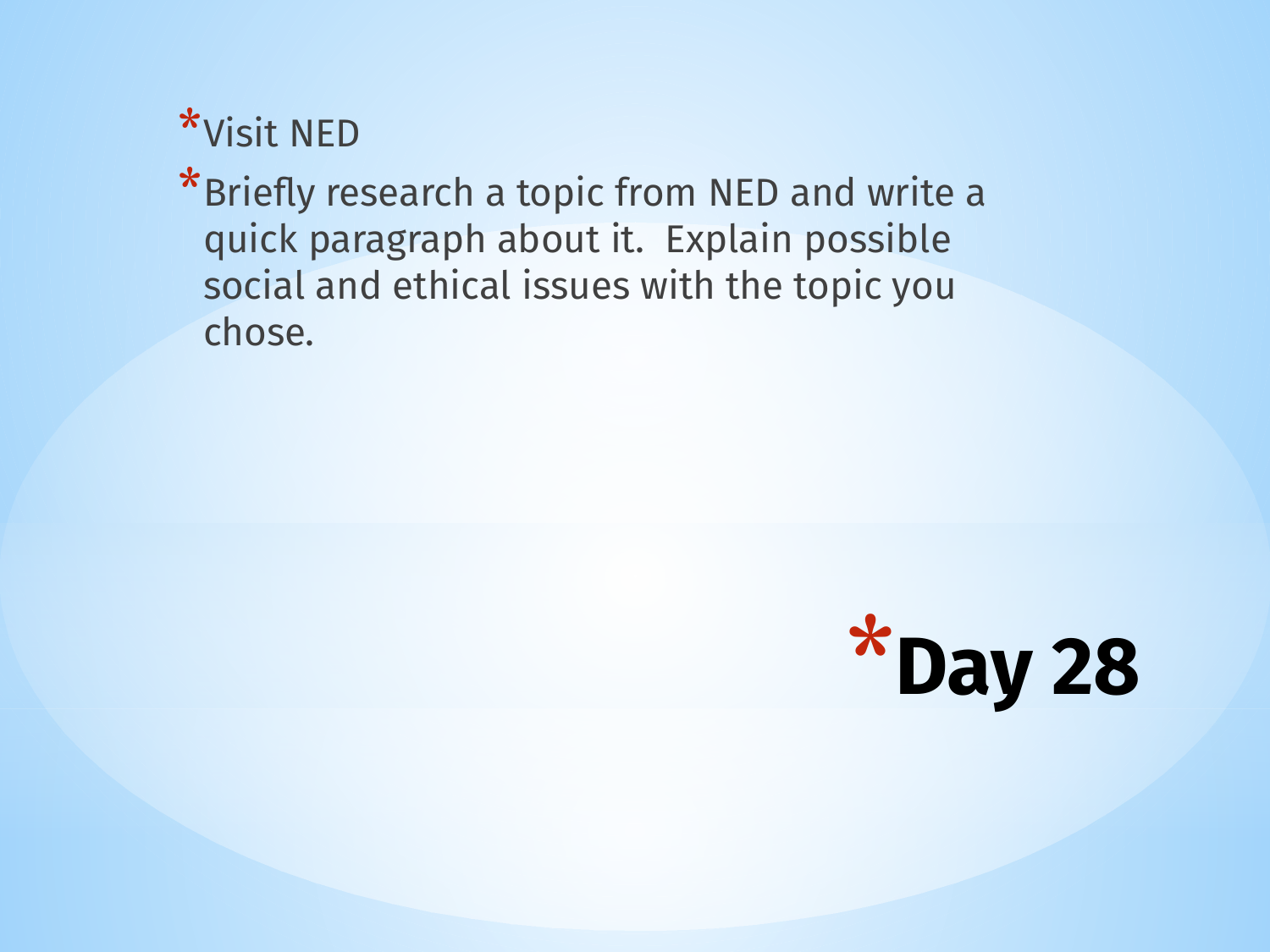

Visit NED
Briefly research a topic from NED and write a quick paragraph about it.  Explain possible social and ethical issues with the topic you chose.
# Day 28